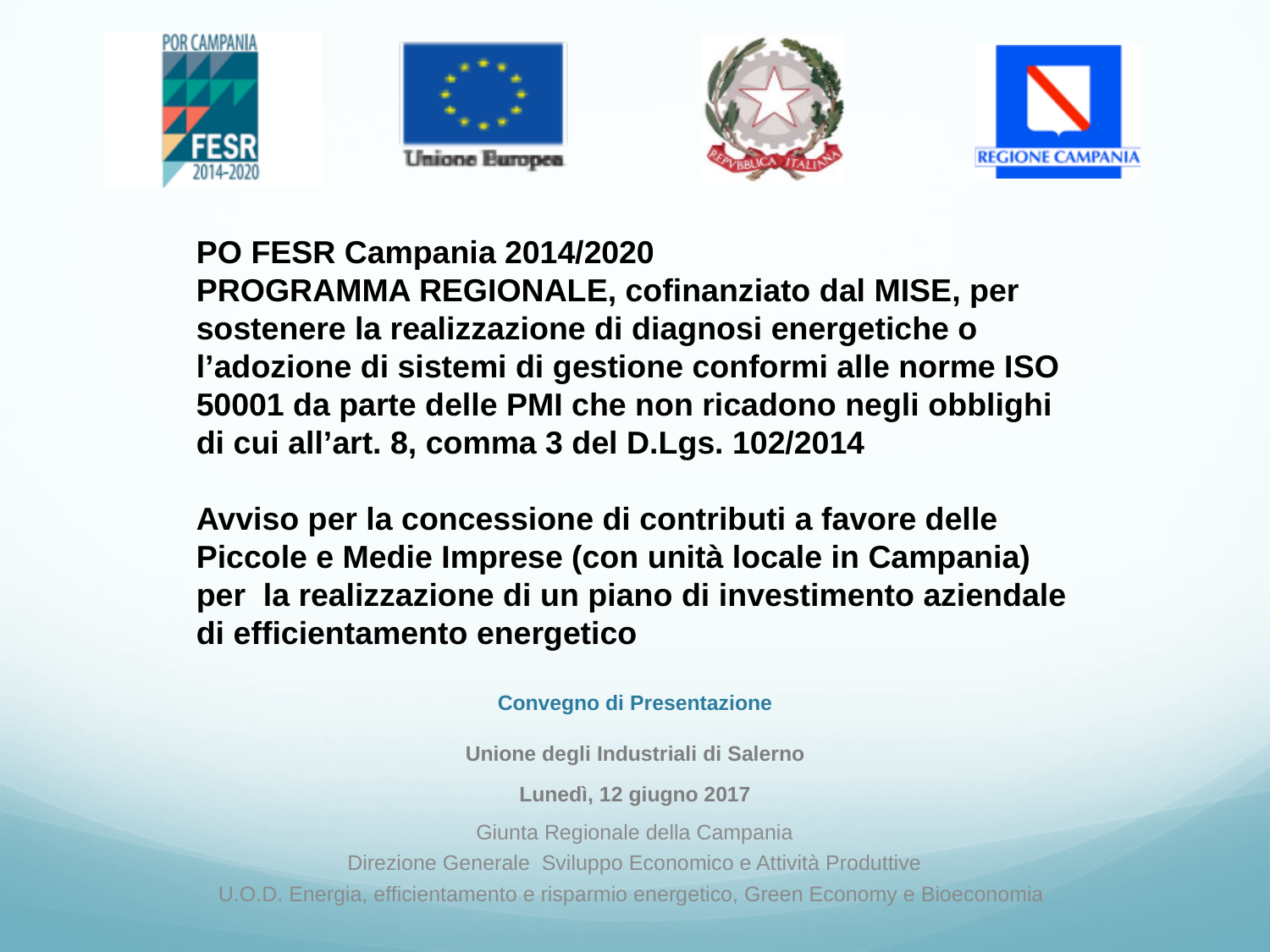

PO FESR Campania 2014/2020
PROGRAMMA REGIONALE, cofinanziato dal MISE, per sostenere la realizzazione di diagnosi energetiche o l’adozione di sistemi di gestione conformi alle norme ISO 50001 da parte delle PMI che non ricadono negli obblighi di cui all’art. 8, comma 3 del D.Lgs. 102/2014
Avviso per la concessione di contributi a favore delle Piccole e Medie Imprese (con unità locale in Campania) per  la realizzazione di un piano di investimento aziendale di efficientamento energetico
Convegno di Presentazione

Unione degli Industriali di Salerno

Lunedì, 12 giugno 2017

Giunta Regionale della Campania
Direzione Generale  Sviluppo Economico e Attività Produttive
U.O.D. Energia, efficientamento e risparmio energetico, Green Economy e Bioeconomia